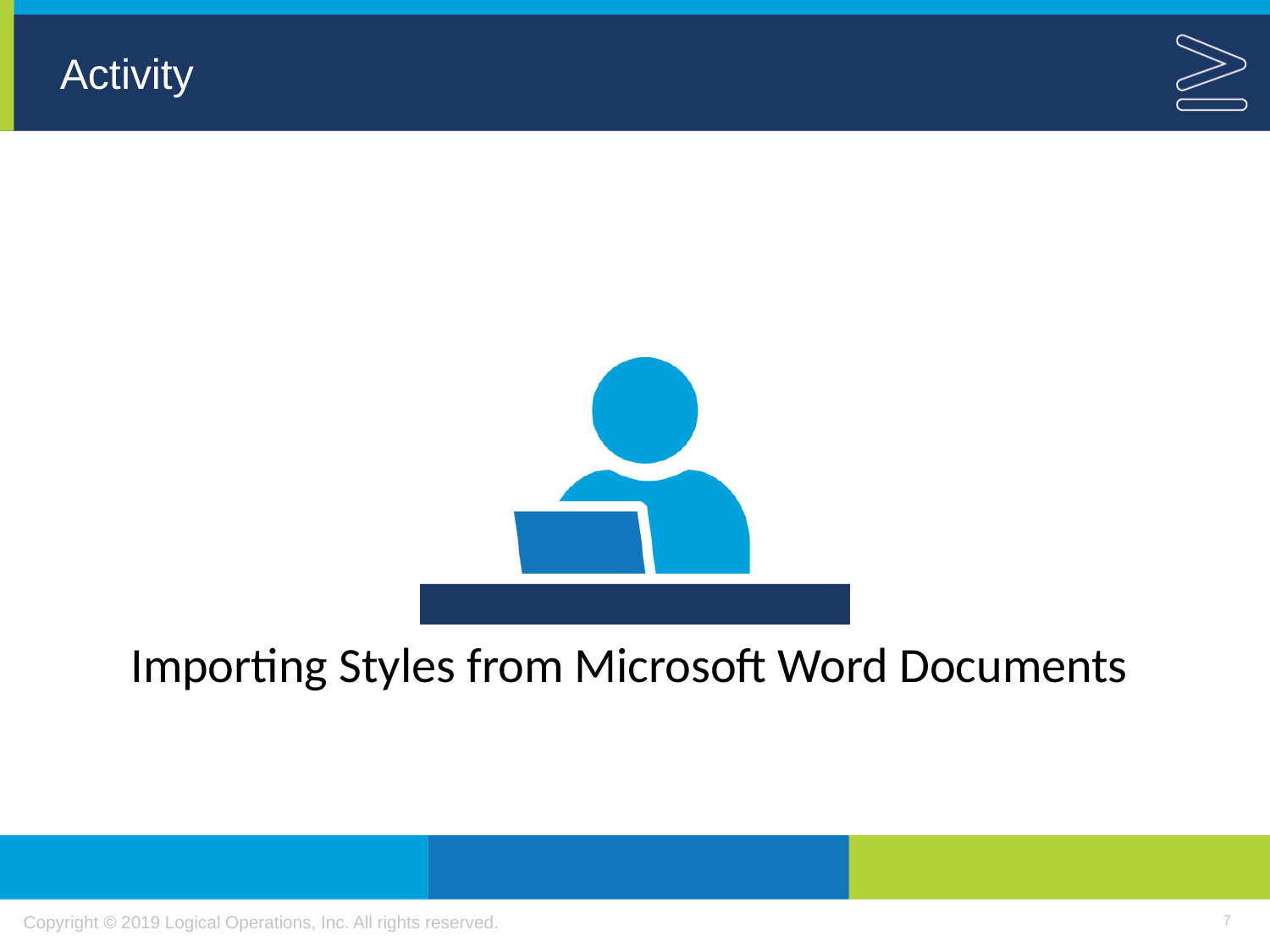

Importing Styles from Microsoft Word Documents
7